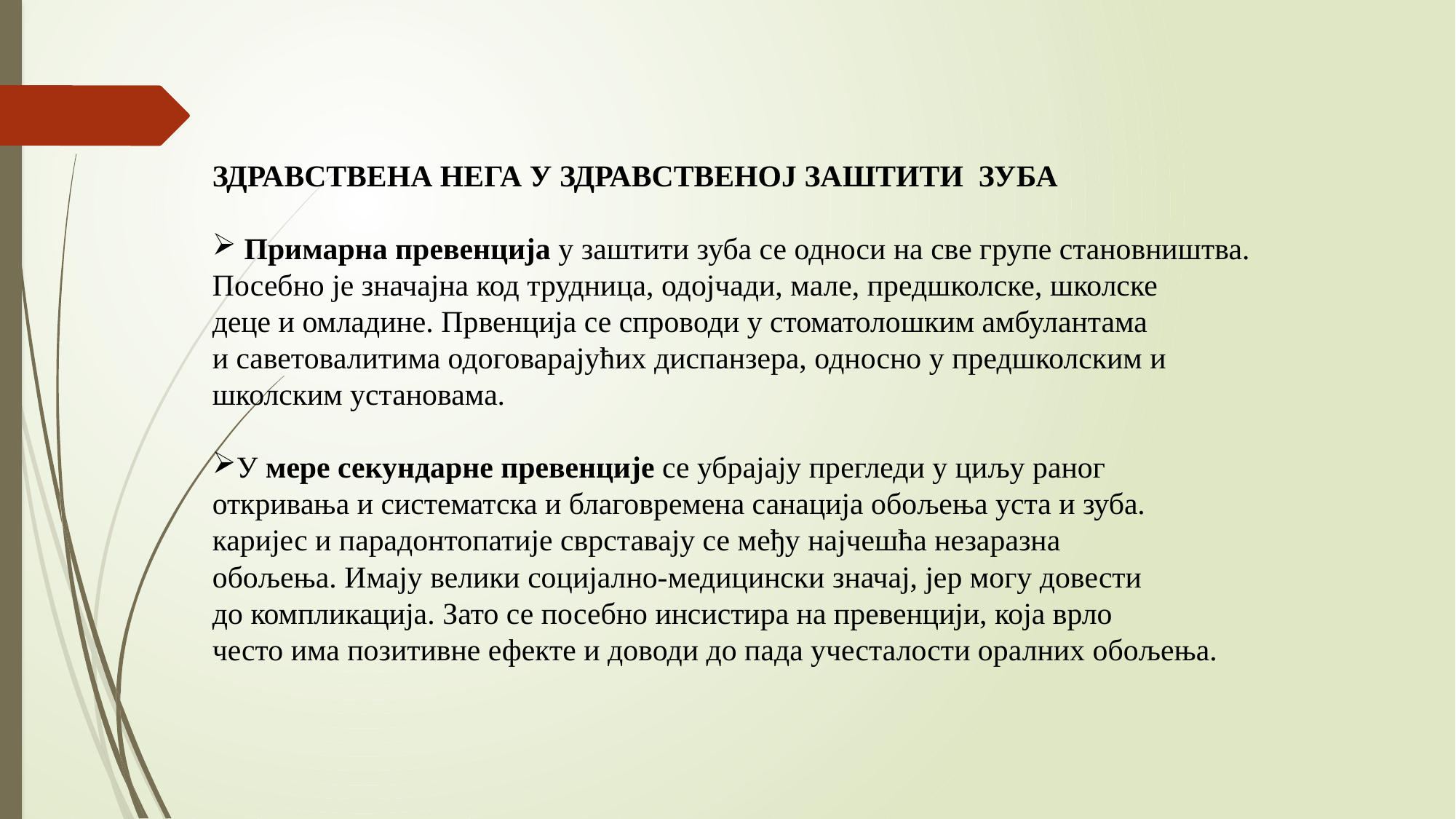

ЗДРАВСТВЕНА НЕГА У ЗДРАВСТВЕНОЈ ЗАШТИТИ  ЗУБА

 Примарна превенција у заштити зуба се односи на све групе становништва.
Посебно је значајна код трудница, одојчади, мале, предшколске, школске
деце и омладине. Првенција се спроводи у стоматолошким амбулантама
и саветовалитима одоговарајућих диспанзера, односно у предшколским и
школским установама.

У мере секундарне превенције се убрајају прегледи у циљу раног
откривања и систематска и благовремена санација обољења уста и зуба.
каријес и парадонтопатије сврставају се међу најчешћа незаразна
обољења. Имају велики социјално-медицински значај, јер могу довести
до компликација. Зато се посебно инсистира на превенцији, која врло
често има позитивне ефекте и доводи до пада учесталости оралних обољења.